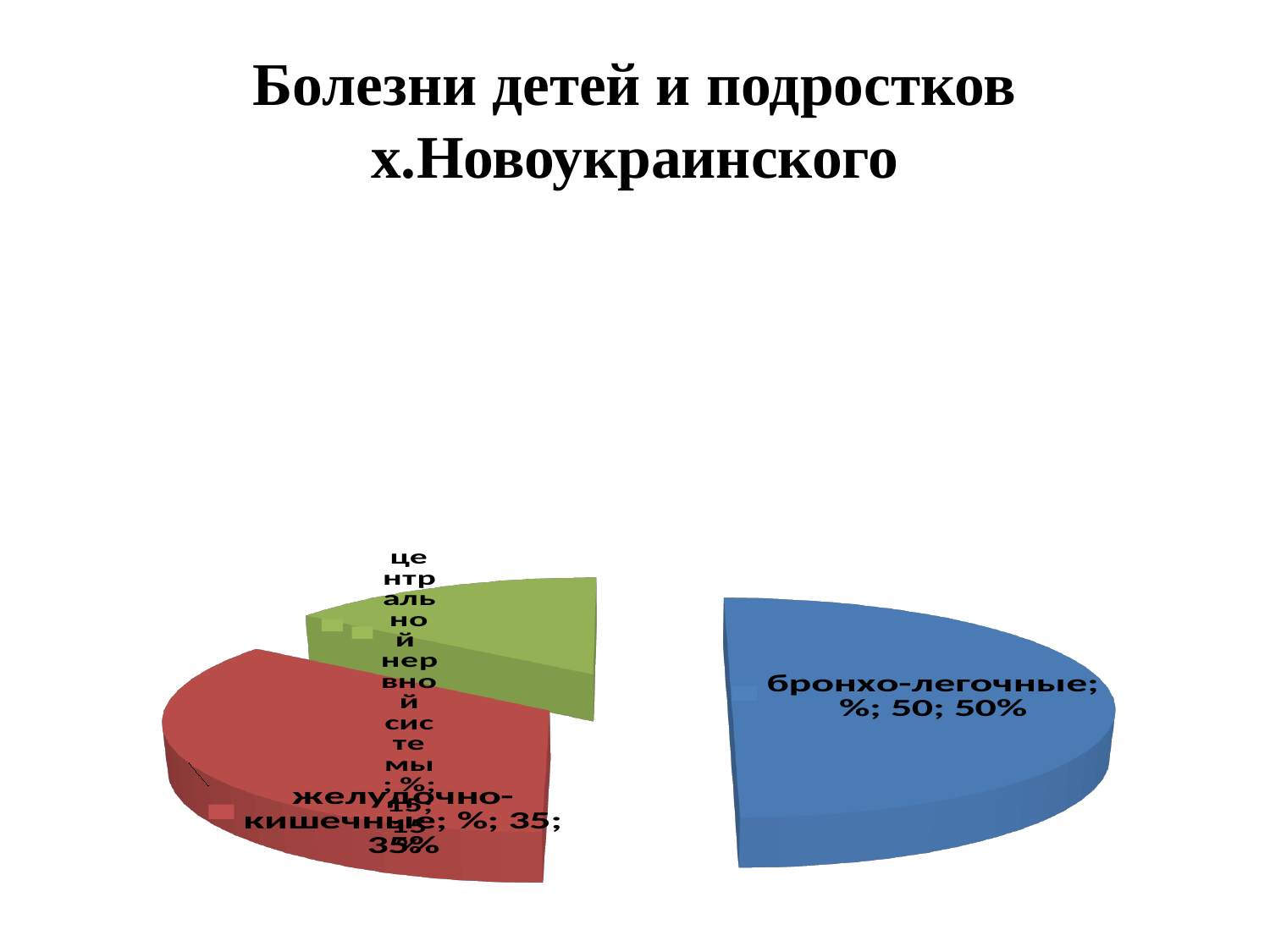

# Болезни детей и подростков х.Новоукраинского

[unsupported chart]